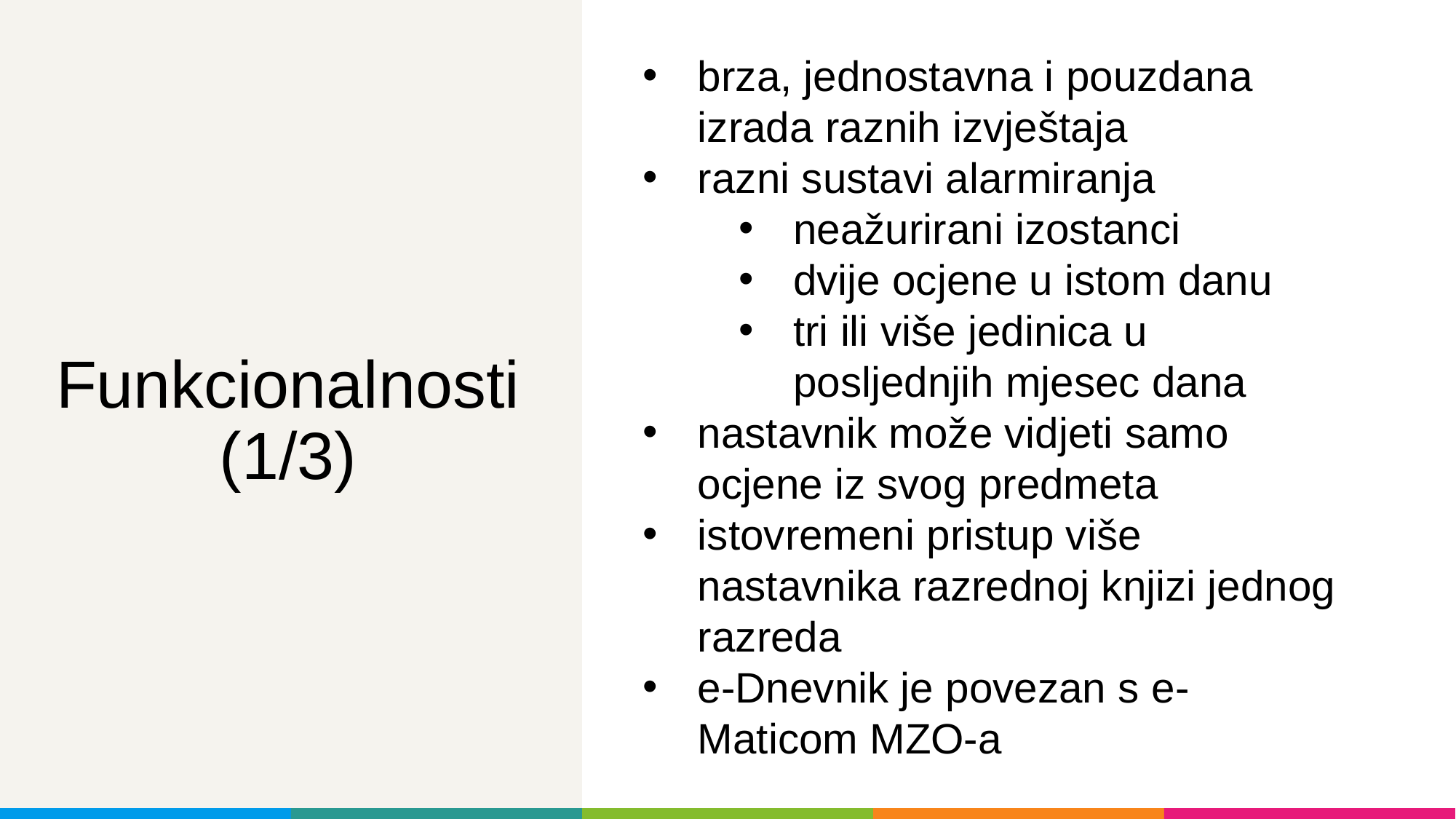

brza, jednostavna i pouzdana izrada raznih izvještaja
razni sustavi alarmiranja
neažurirani izostanci
dvije ocjene u istom danu
tri ili više jedinica u posljednjih mjesec dana
nastavnik može vidjeti samo ocjene iz svog predmeta
istovremeni pristup više nastavnika razrednoj knjizi jednog razreda
e-Dnevnik je povezan s e-Maticom MZO-a
# Funkcionalnosti (1/3)